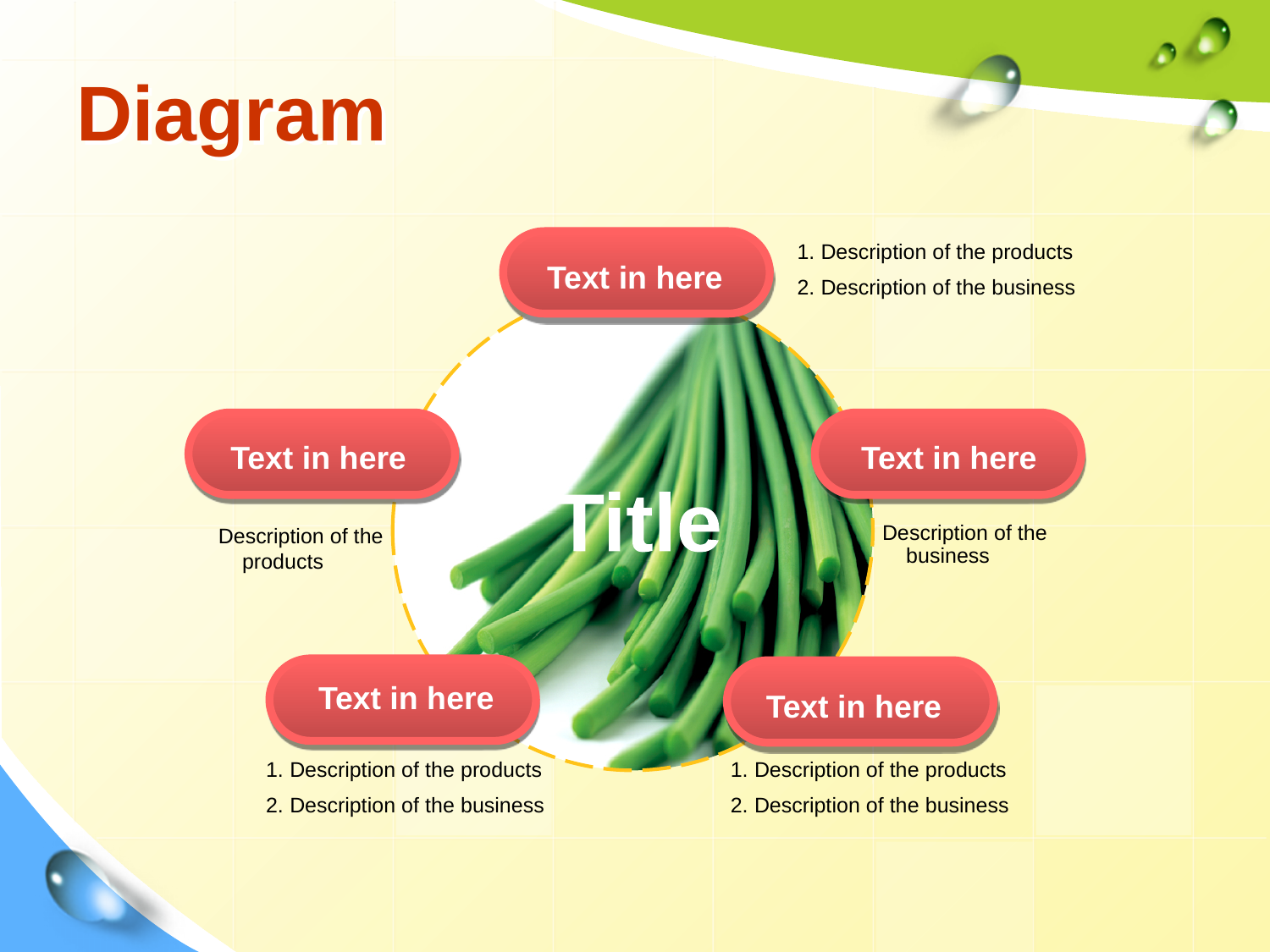

# Diagram

Description of the products

Description of the business
Text in here

Text in here
Text in here
Title
Description of the business
Description of the products

Text in here
Text in here
Description of the products

Description of the business
Description of the products

Description of the business